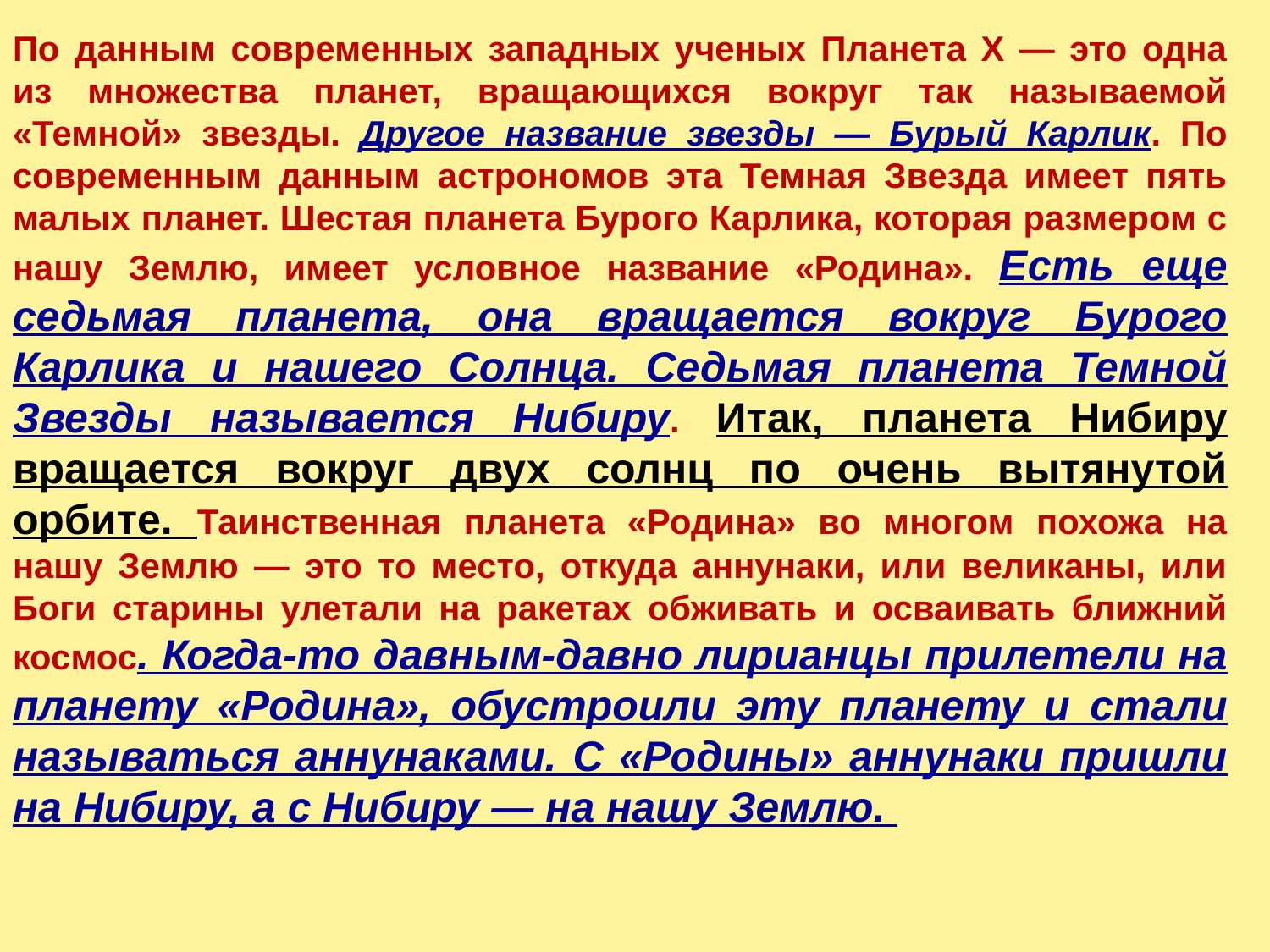

По данным современных западных ученых Планета Х — это одна из множества планет, вращающихся вокруг так называемой «Темной» звезды. Другое название звезды — Бурый Карлик. По современным данным астрономов эта Темная Звезда имеет пять малых планет. Шестая планета Бурого Карлика, которая размером с нашу Землю, имеет условное название «Родина». Есть еще седьмая планета, она вращается вокруг Бурого Карлика и нашего Солнца. Седьмая планета Темной Звезды называется Нибиру. Итак, планета Нибиру вращается вокруг двух солнц по очень вытянутой орбите. Таинственная планета «Родина» во многом похожа на нашу Землю — это то место, откуда аннунаки, или великаны, или Боги старины улетали на ракетах обживать и осваивать ближний космос. Когда-то давным-давно лирианцы прилетели на планету «Родина», обустроили эту планету и стали называться аннунаками. С «Родины» аннунаки пришли на Нибиру, а с Нибиру — на нашу Землю.